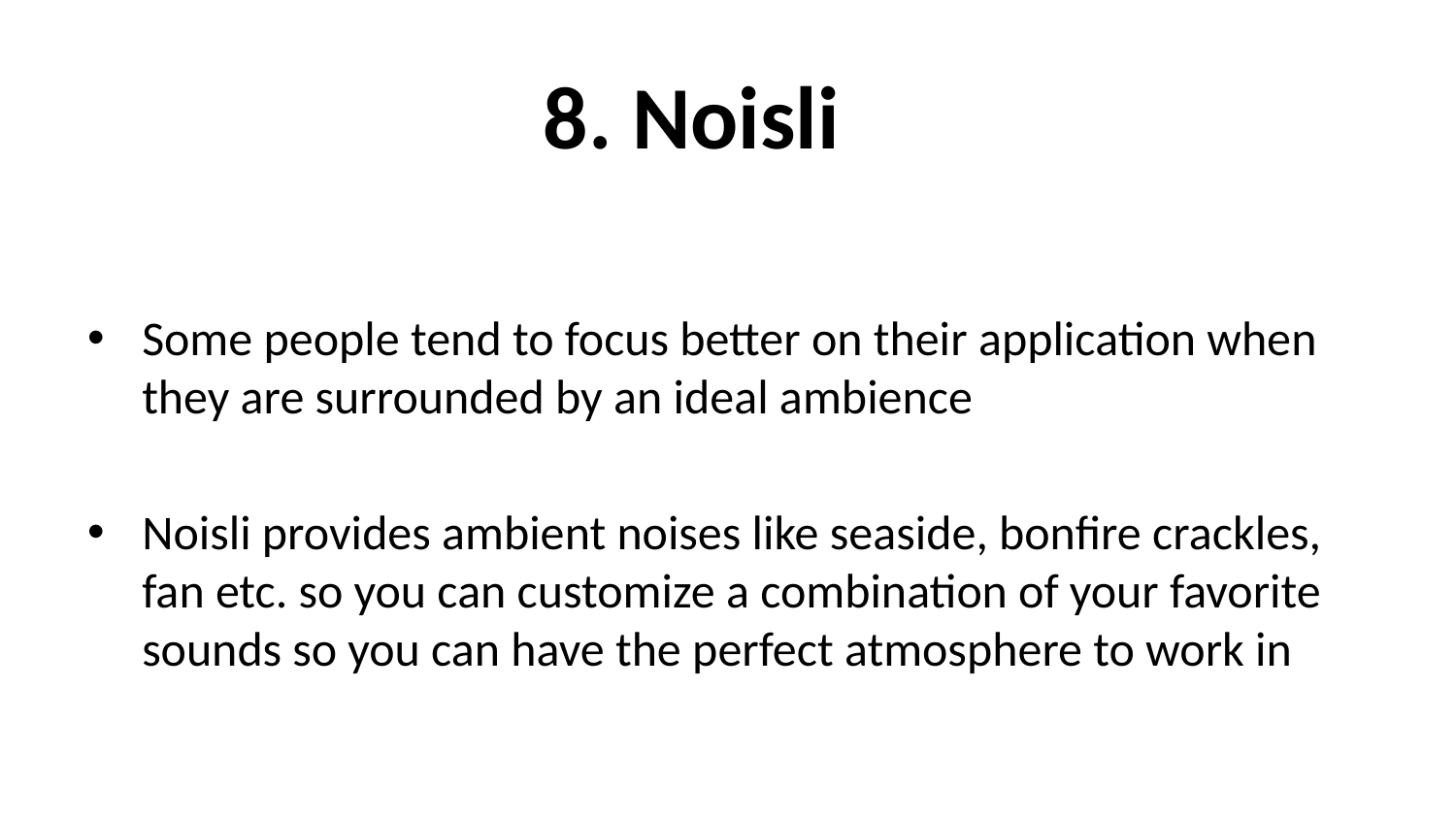

# 8. Noisli
Some people tend to focus better on their application when they are surrounded by an ideal ambience

Noisli provides ambient noises like seaside, bonfire crackles, fan etc. so you can customize a combination of your favorite sounds so you can have the perfect atmosphere to work in